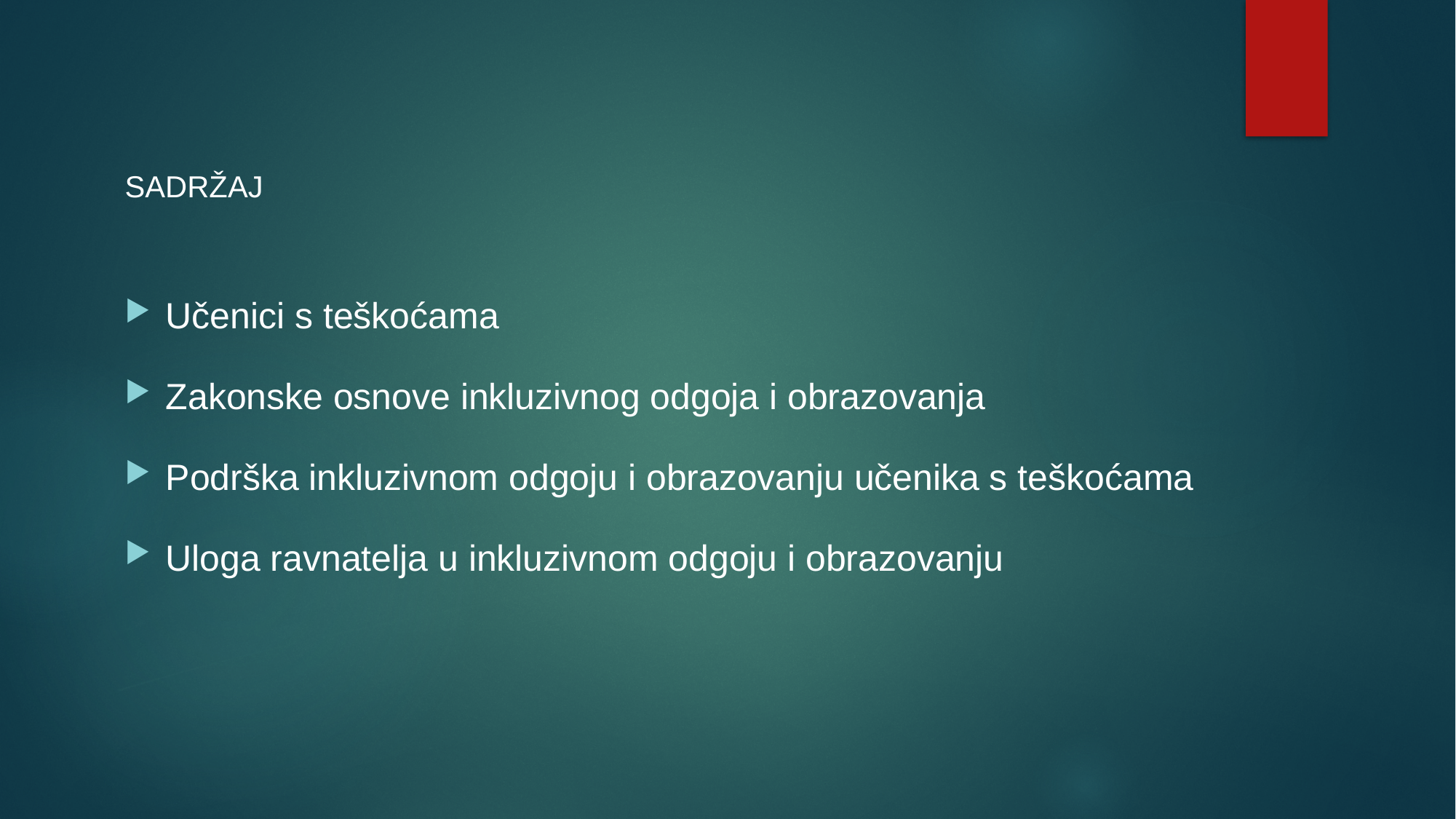

SADRŽAJ

Učenici s teškoćama
Zakonske osnove inkluzivnog odgoja i obrazovanja
Podrška inkluzivnom odgoju i obrazovanju učenika s teškoćama
Uloga ravnatelja u inkluzivnom odgoju i obrazovanju